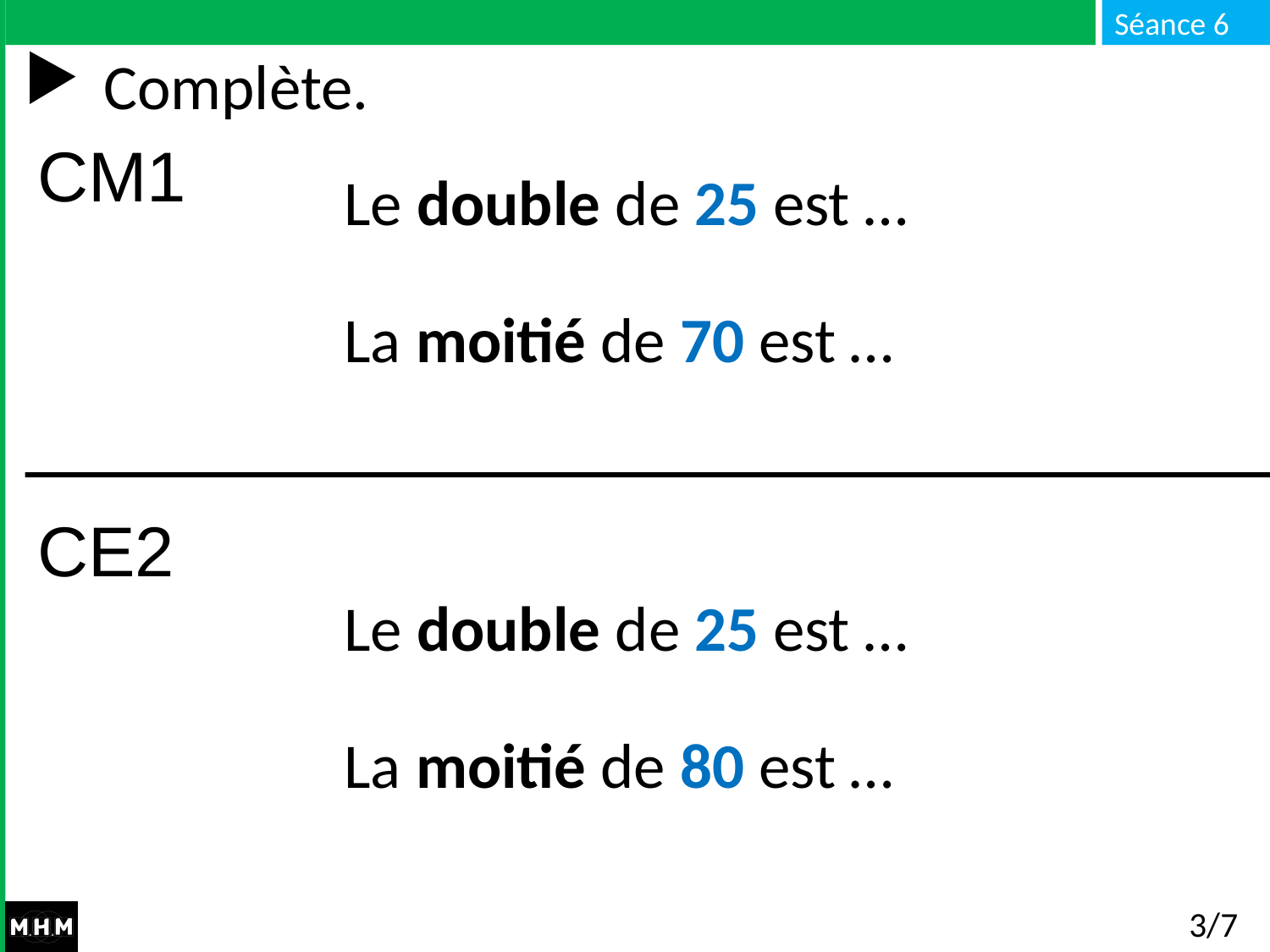

# Complète.
CM1
Le double de 25 est …

La moitié de 70 est …

CE2
Le double de 25 est …

La moitié de 80 est …
3/7